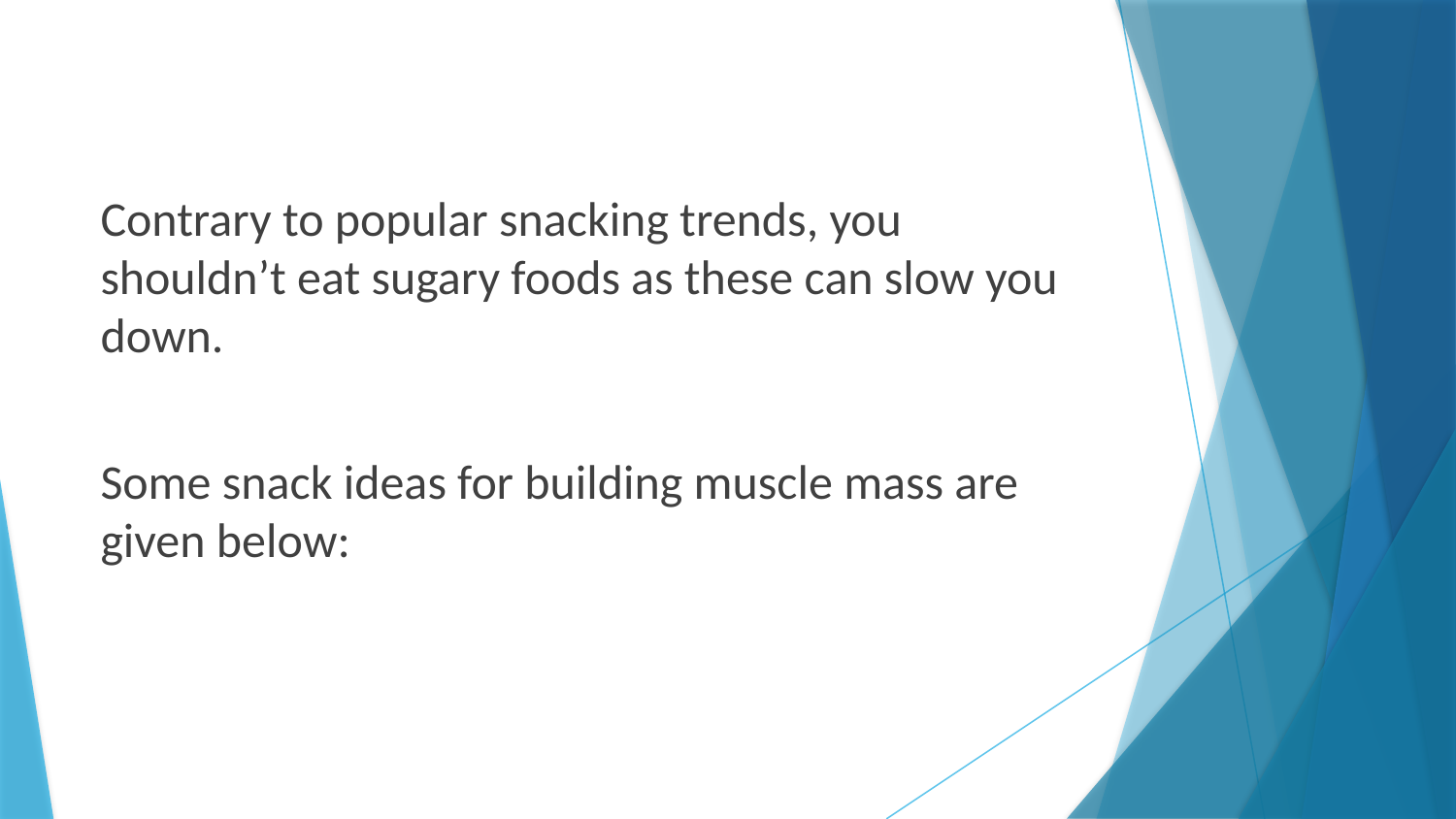

Contrary to popular snacking trends, you shouldn’t eat sugary foods as these can slow you down.

Some snack ideas for building muscle mass are given below: